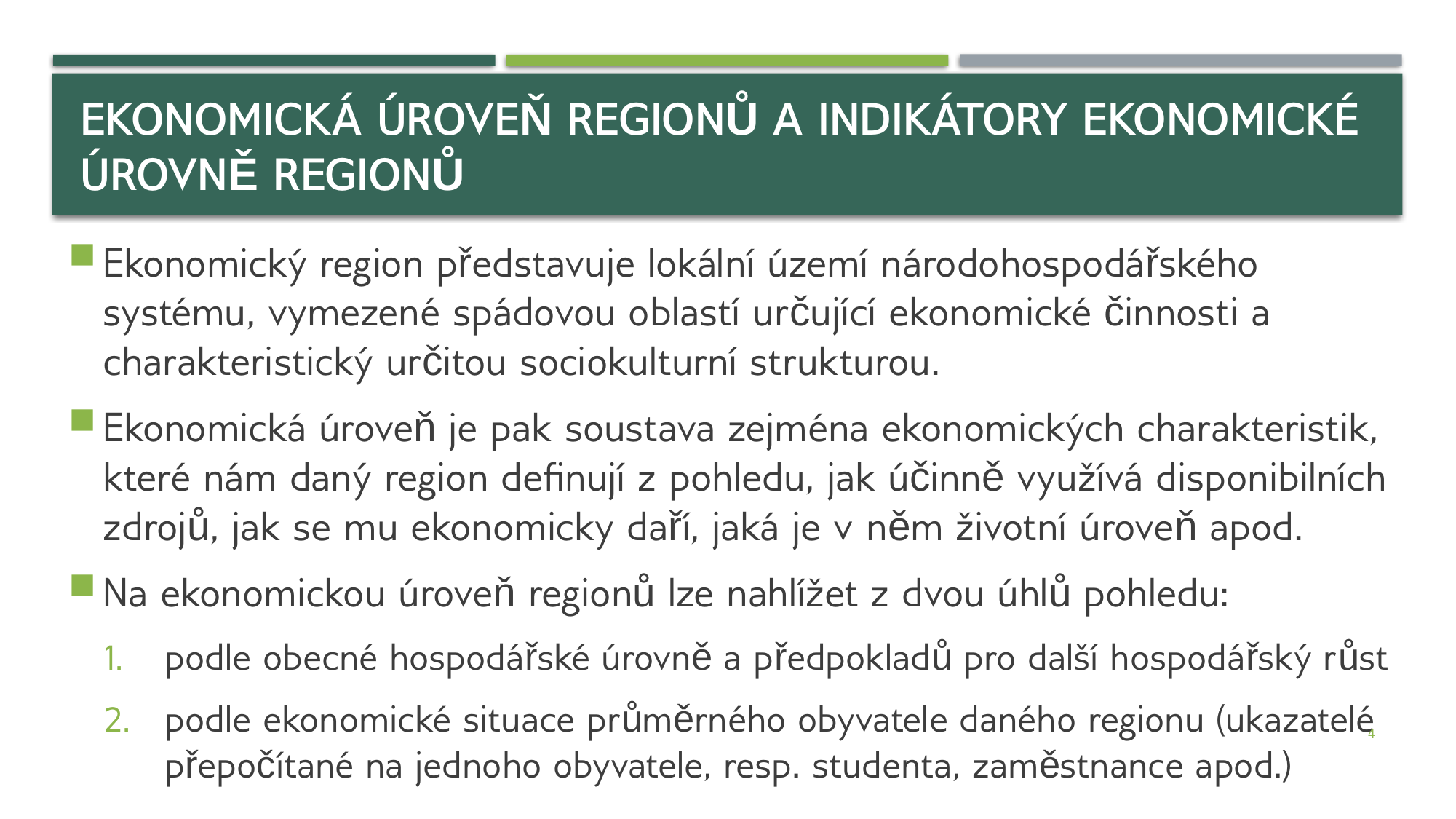

# Ekonomická úroveň regionů a indikátory ekonomické úrovně regionů
Ekonomický region představuje lokální území národohospodářského systému, vymezené spádovou oblastí určující ekonomické činnosti a charakteristický určitou sociokulturní strukturou.
Ekonomická úroveň je pak soustava zejména ekonomických charakteristik, které nám daný region definují z pohledu, jak účinně využívá disponibilních zdrojů, jak se mu ekonomicky daří, jaká je v něm životní úroveň apod.
Na ekonomickou úroveň regionů lze nahlížet z dvou úhlů pohledu:
podle obecné hospodářské úrovně a předpokladů pro další hospodářský růst
podle ekonomické situace průměrného obyvatele daného regionu (ukazatelé přepočítané na jednoho obyvatele, resp. studenta, zaměstnance apod.)
4